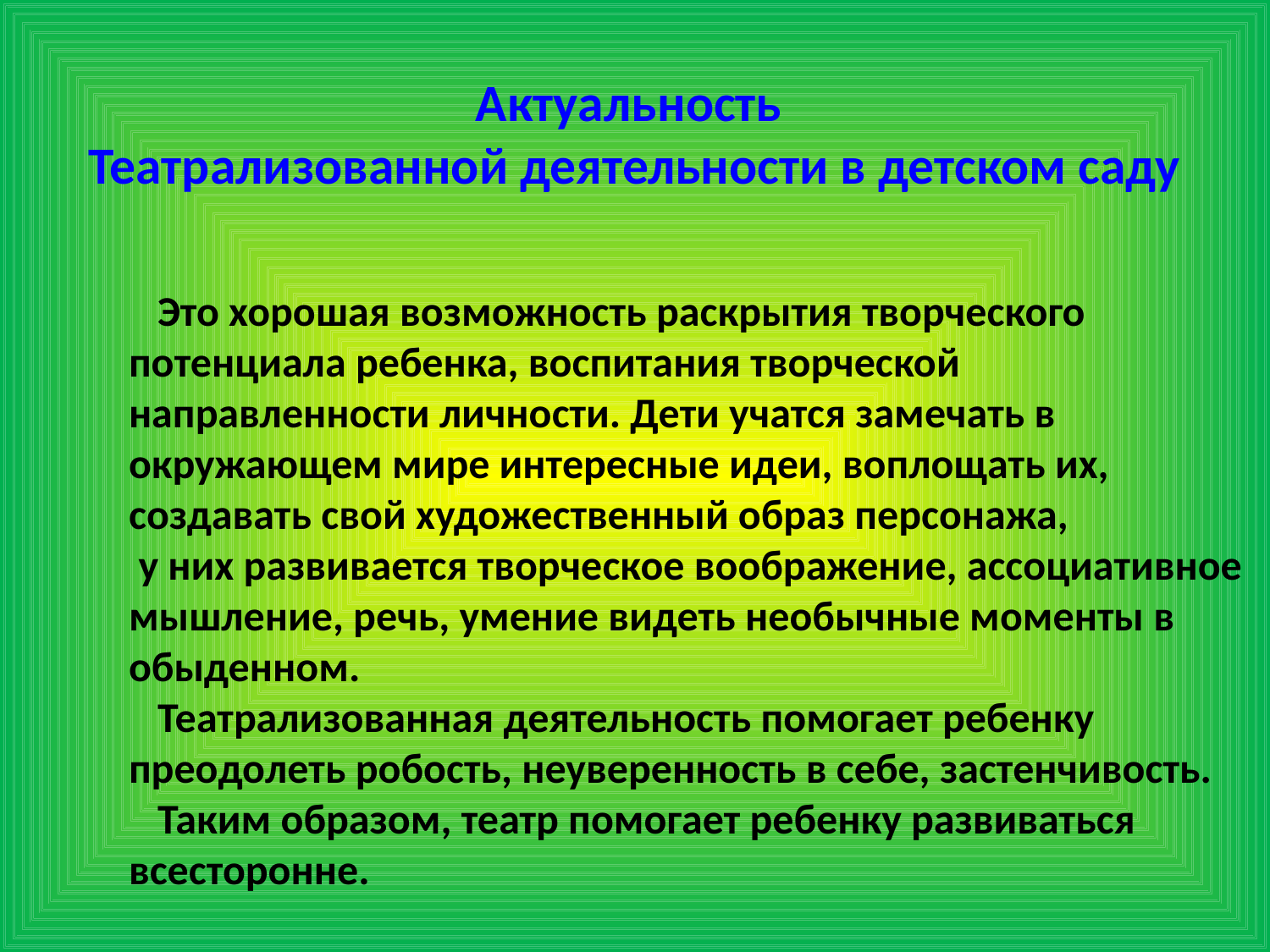

# Актуальность Театрализованной деятельности в детском саду
   Это хорошая возможность раскрытия творческого потенциала ребенка, воспитания творческой направленности личности. Дети учатся замечать в окружающем мире интересные идеи, воплощать их, создавать свой художественный образ персонажа,
 у них развивается творческое воображение, ассоциативное мышление, речь, умение видеть необычные моменты в обыденном.
   Театрализованная деятельность помогает ребенку преодолеть робость, неуверенность в себе, застенчивость.
   Таким образом, театр помогает ребенку развиваться всесторонне.